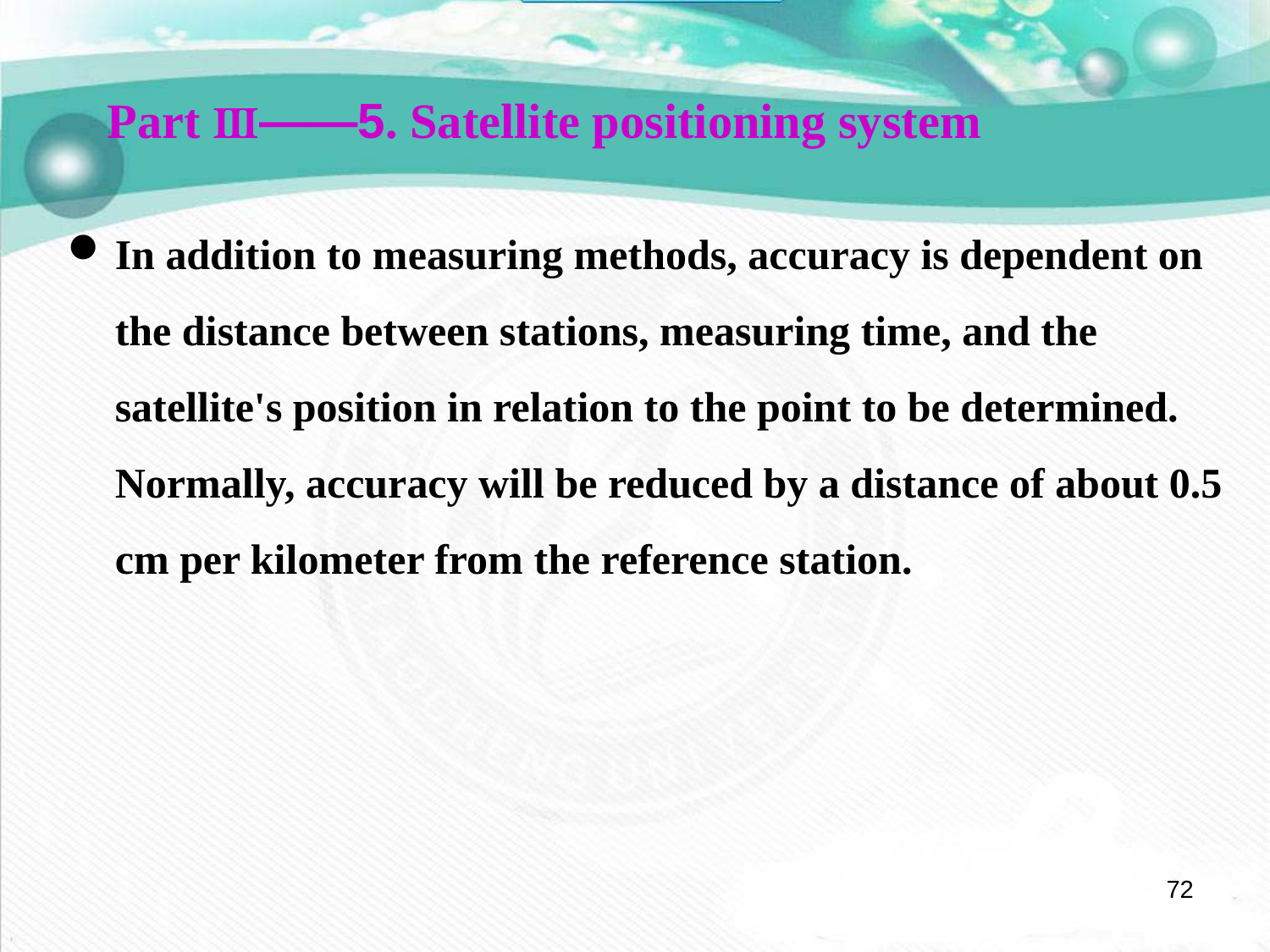

Part Ⅲ——5. Satellite positioning system
In addition to measuring methods, accuracy is dependent on the distance between stations, measuring time, and the satellite's position in relation to the point to be determined. Normally, accuracy will be reduced by a distance of about 0.5 cm per kilometer from the reference station.
72